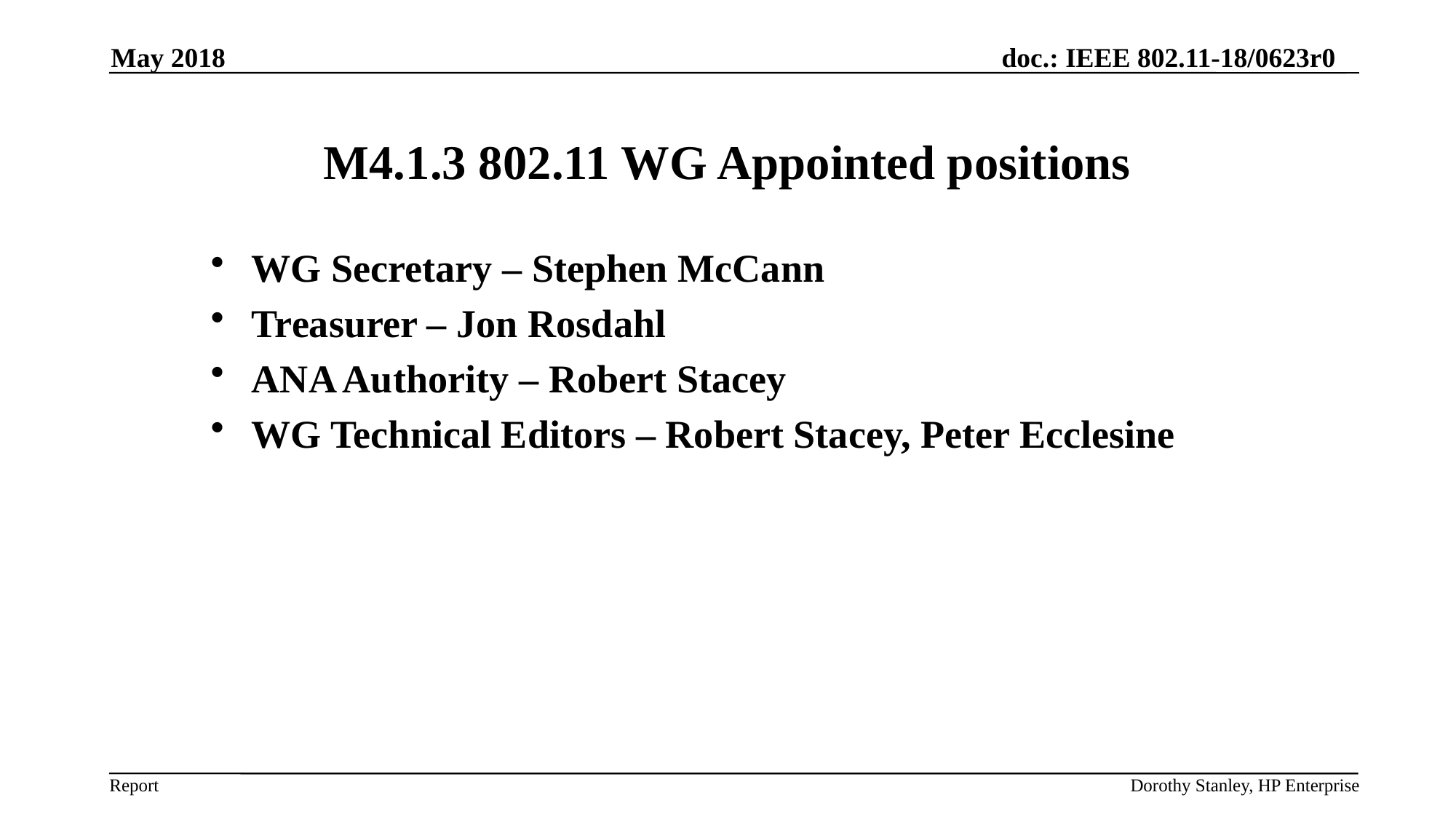

May 2018
# M4.1.3 802.11 WG Appointed positions
WG Secretary – Stephen McCann
Treasurer – Jon Rosdahl
ANA Authority – Robert Stacey
WG Technical Editors – Robert Stacey, Peter Ecclesine

Dorothy Stanley, HP Enterprise